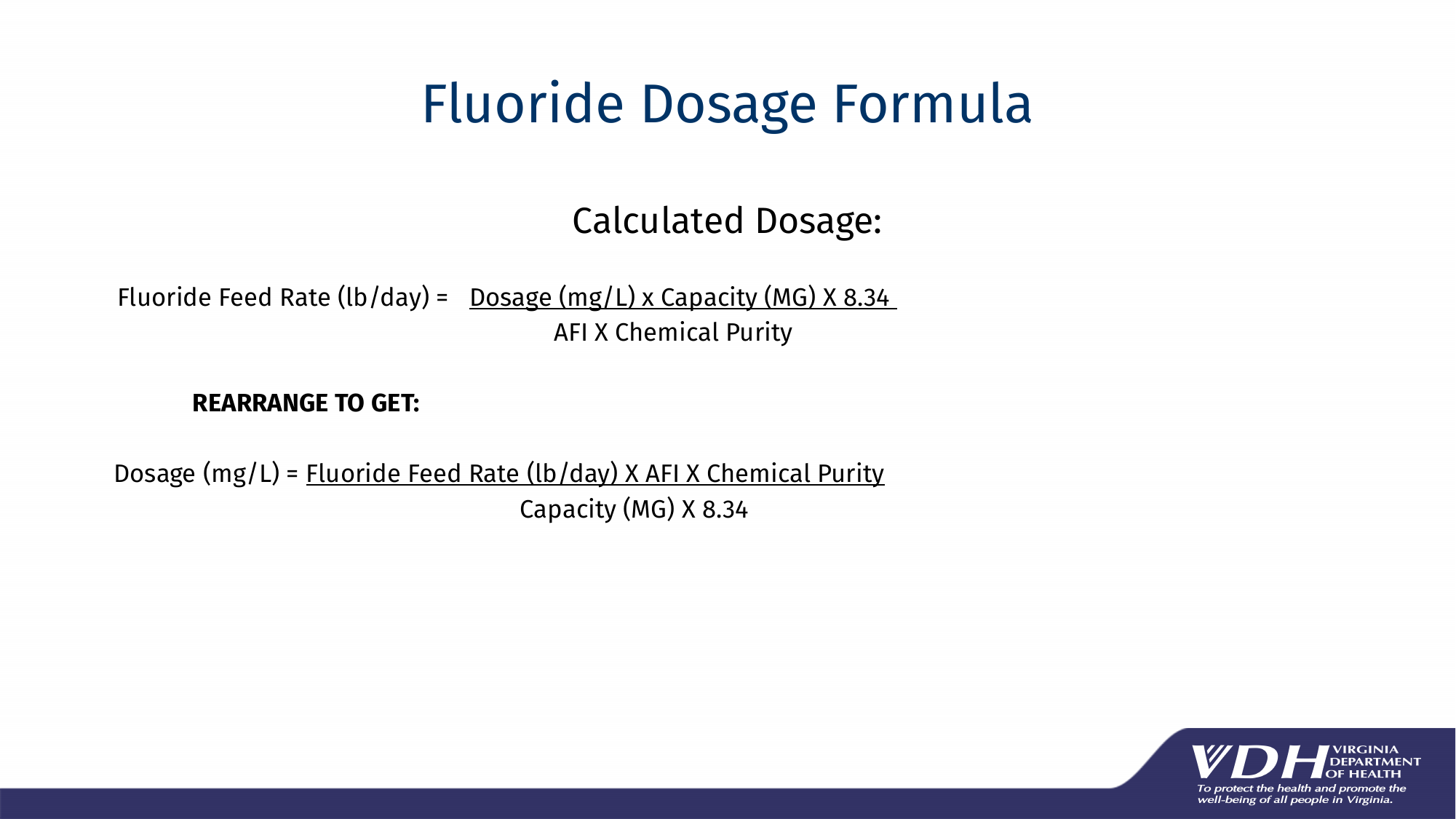

# Fluoride Dosage Formula
Calculated Dosage:

     Fluoride Feed Rate (lb/day) =   Dosage (mg/L) x Capacity (MG) X 8.34
				     AFI X Chemical Purity

	REARRANGE TO GET:

     Dosage (mg/L) = Fluoride Feed Rate (lb/day) X AFI X Chemical Purity
				Capacity (MG) X 8.34

51